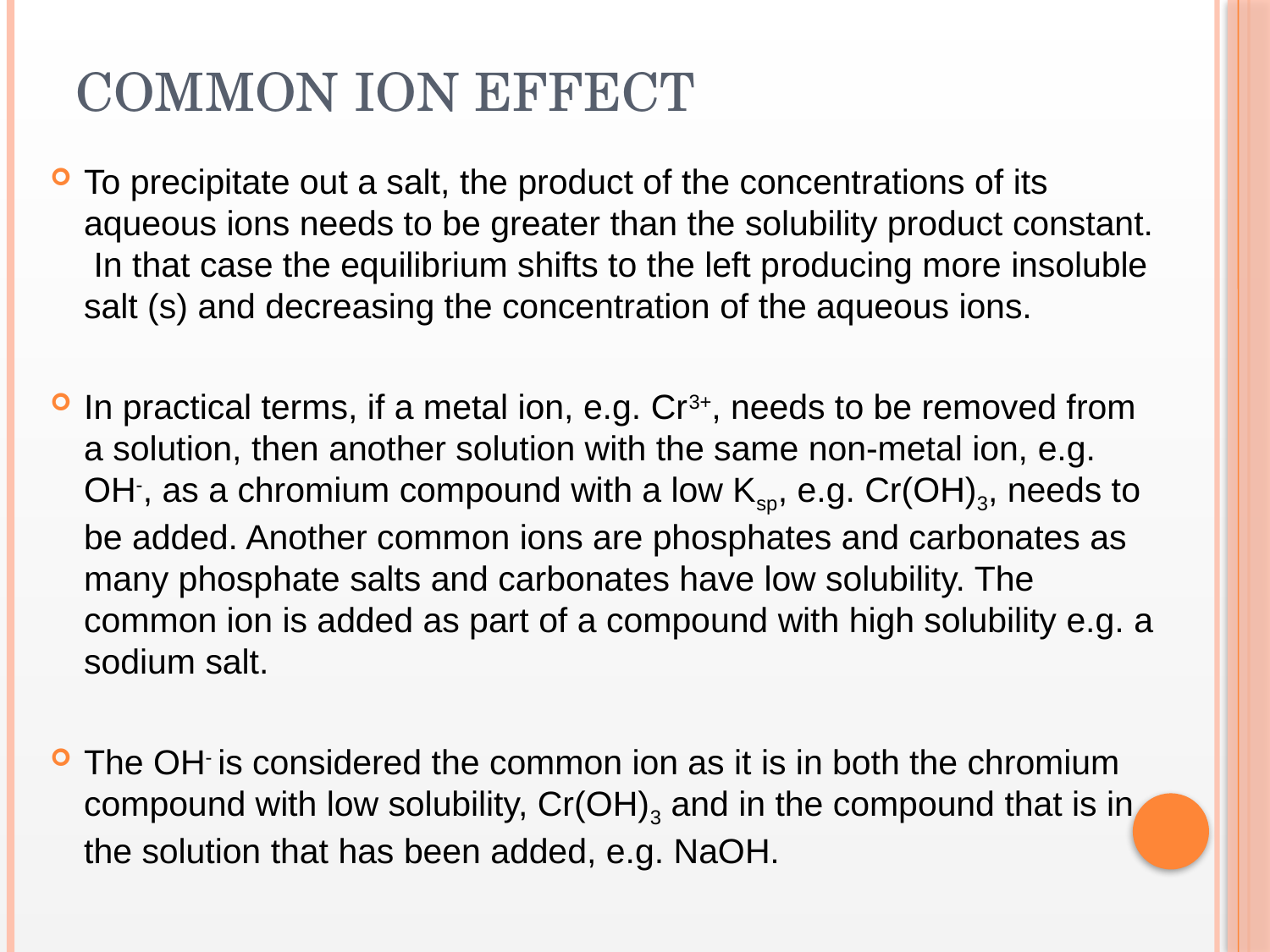

# Common ion effect
To precipitate out a salt, the product of the concentrations of its aqueous ions needs to be greater than the solubility product constant.  In that case the equilibrium shifts to the left producing more insoluble salt (s) and decreasing the concentration of the aqueous ions.

In practical terms, if a metal ion, e.g. Cr3+, needs to be removed from a solution, then another solution with the same non-metal ion, e.g. OH-, as a chromium compound with a low Ksp, e.g. Cr(OH)3, needs to be added. Another common ions are phosphates and carbonates as many phosphate salts and carbonates have low solubility. The common ion is added as part of a compound with high solubility e.g. a sodium salt.

The OH- is considered the common ion as it is in both the chromium compound with low solubility, Cr(OH)3 and in the compound that is in the solution that has been added, e.g. NaOH.